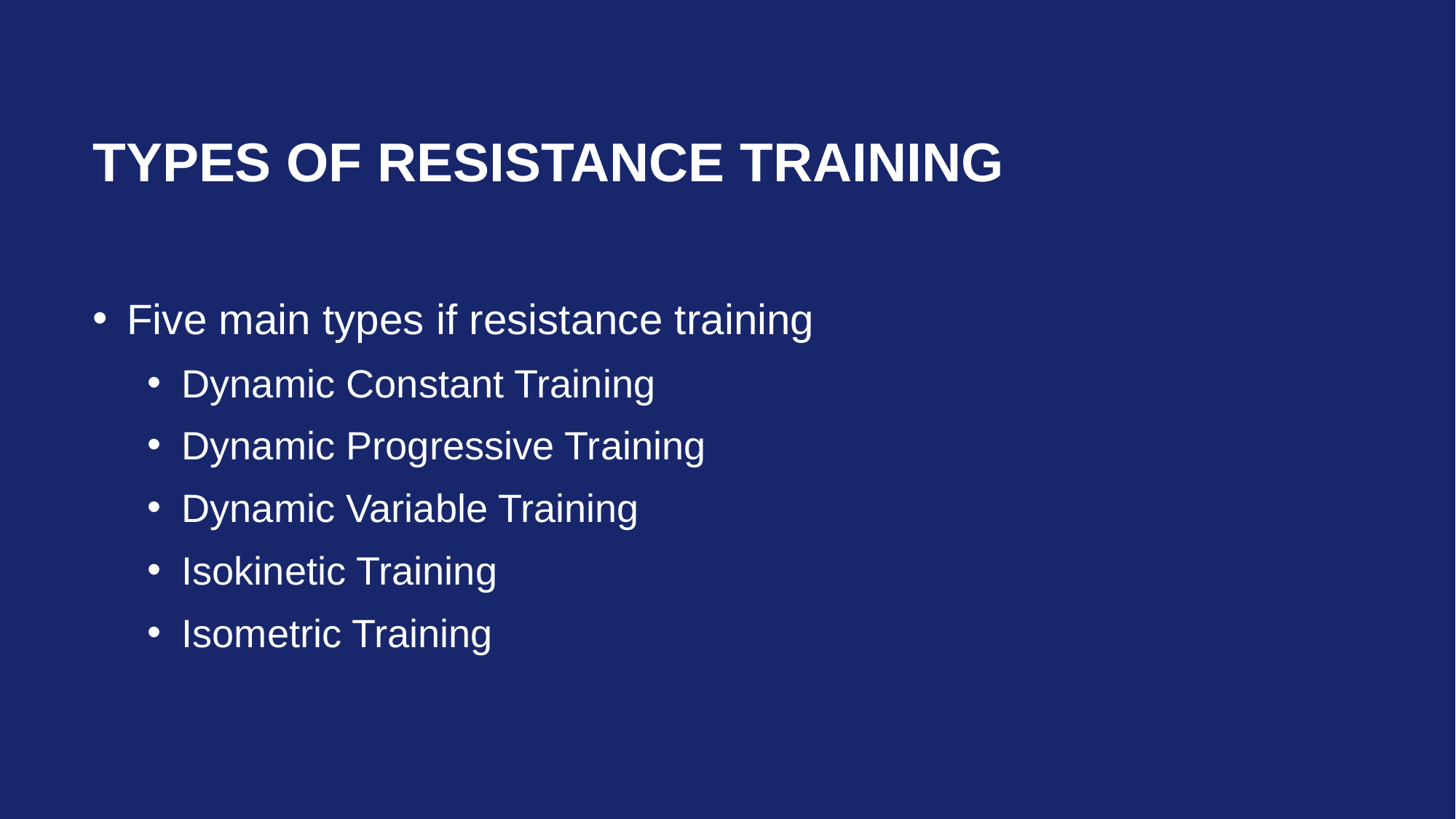

# Types of Resistance Training
Five main types if resistance training
Dynamic Constant Training
Dynamic Progressive Training
Dynamic Variable Training
Isokinetic Training
Isometric Training